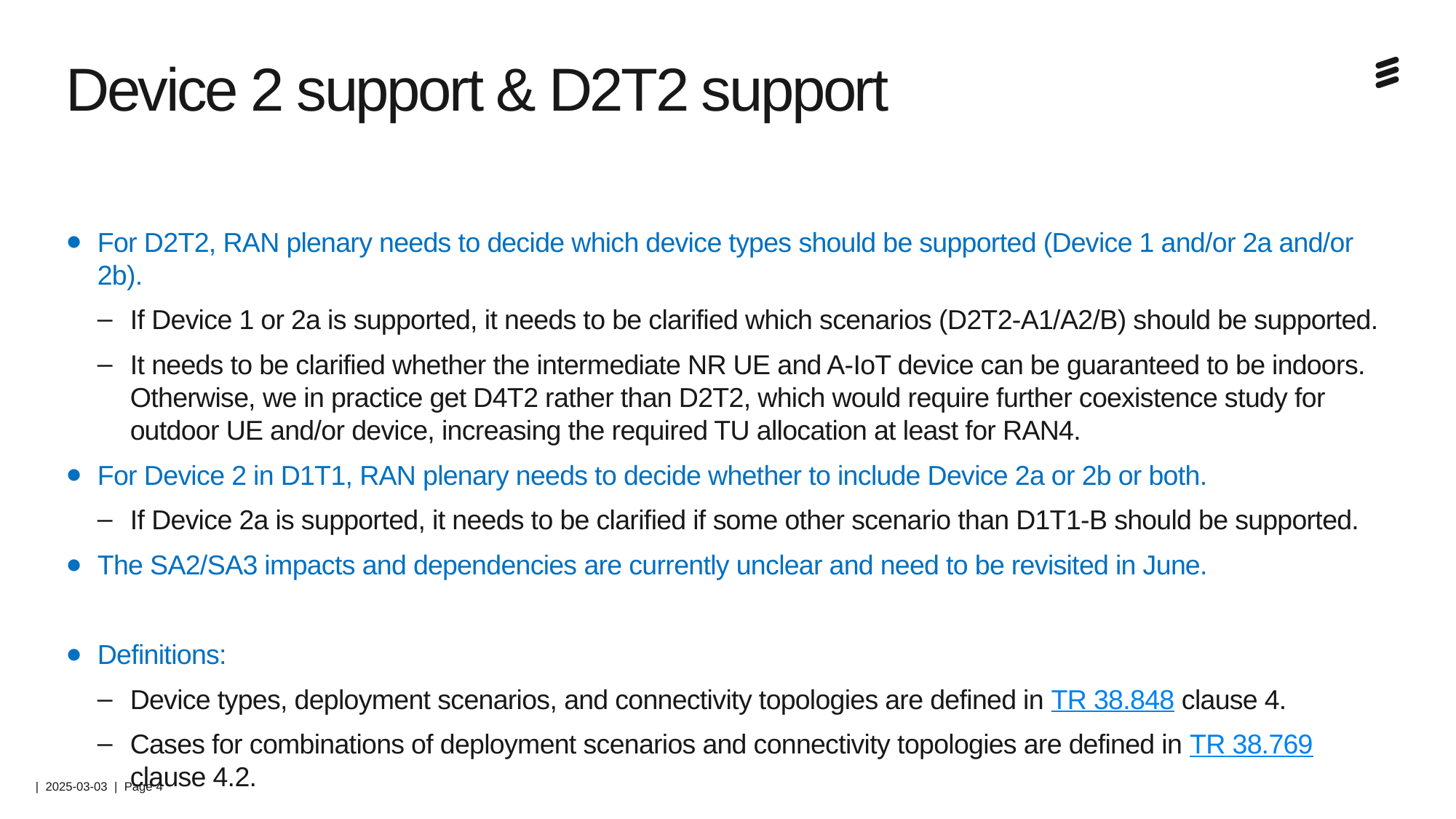

# Device 2 support & D2T2 support
For D2T2, RAN plenary needs to decide which device types should be supported (Device 1 and/or 2a and/or 2b).
If Device 1 or 2a is supported, it needs to be clarified which scenarios (D2T2-A1/A2/B) should be supported.
It needs to be clarified whether the intermediate NR UE and A-IoT device can be guaranteed to be indoors. Otherwise, we in practice get D4T2 rather than D2T2, which would require further coexistence study for outdoor UE and/or device, increasing the required TU allocation at least for RAN4.
For Device 2 in D1T1, RAN plenary needs to decide whether to include Device 2a or 2b or both.
If Device 2a is supported, it needs to be clarified if some other scenario than D1T1-B should be supported.
The SA2/SA3 impacts and dependencies are currently unclear and need to be revisited in June.

Definitions:
Device types, deployment scenarios, and connectivity topologies are defined in TR 38.848 clause 4.
Cases for combinations of deployment scenarios and connectivity topologies are defined in TR 38.769 clause 4.2.